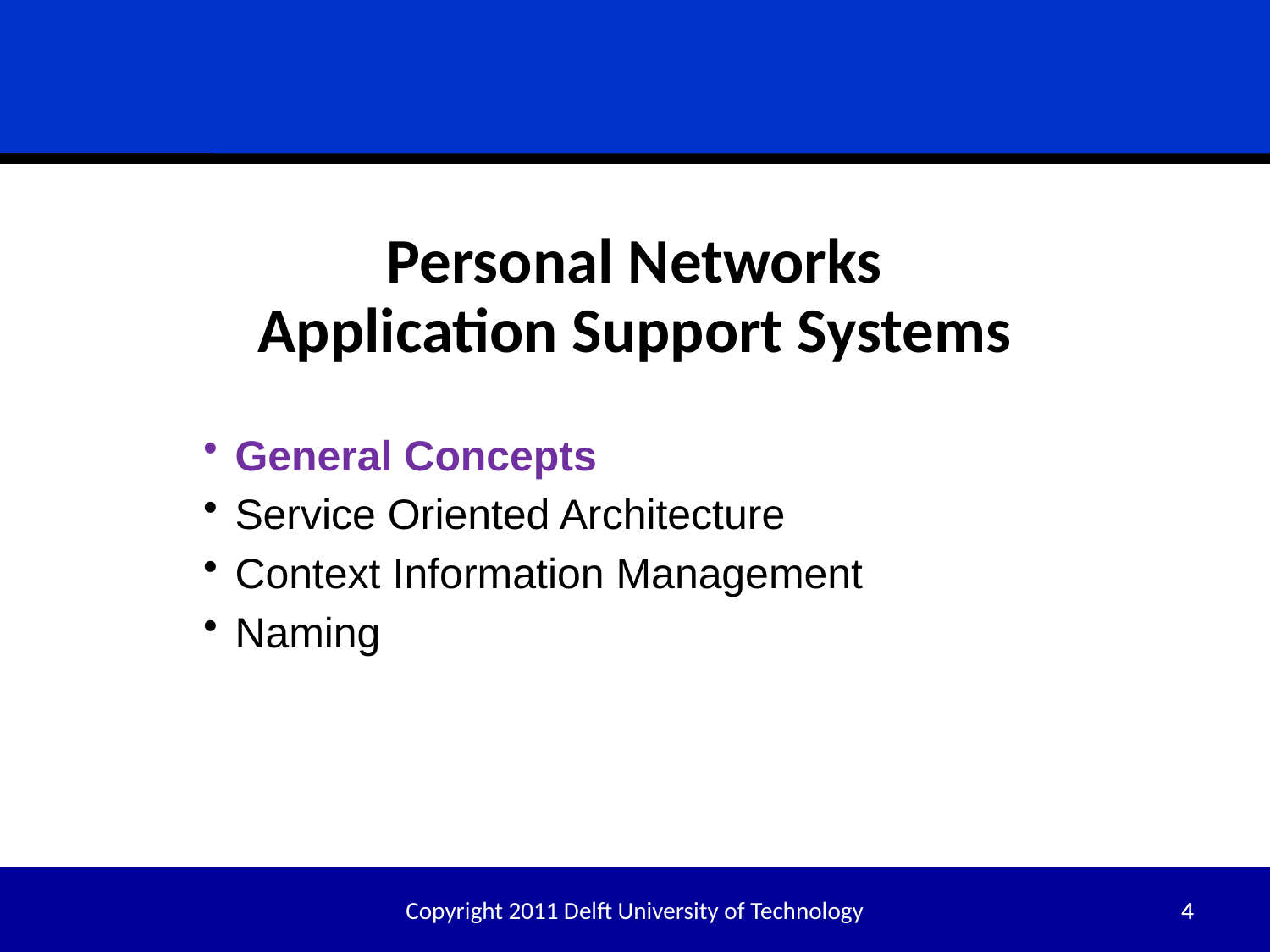

Personal Networks
Application Support Systems
General Concepts
Service Oriented Architecture
Context Information Management
Naming
Copyright 2011 Delft University of Technology
4
4